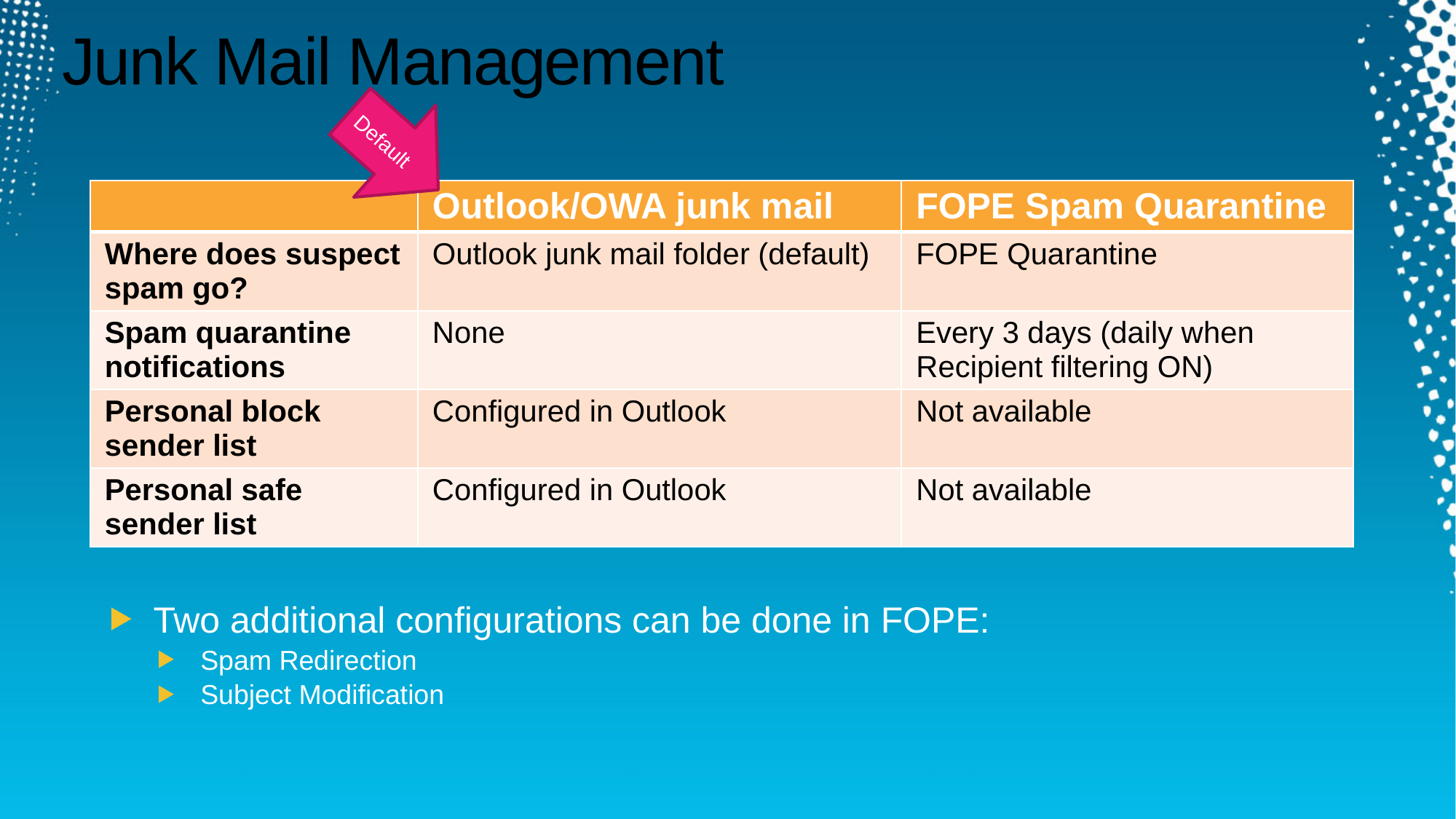

# Junk Mail Management
Default
|  | Outlook/OWA junk mail | FOPE Spam Quarantine |
| --- | --- | --- |
| Where does suspect spam go? | Outlook junk mail folder (default) | FOPE Quarantine |
| Spam quarantine notifications | None | Every 3 days (daily when Recipient filtering ON) |
| Personal block sender list | Configured in Outlook | Not available |
| Personal safe sender list | Configured in Outlook | Not available |
Two additional configurations can be done in FOPE:
Spam Redirection
Subject Modification